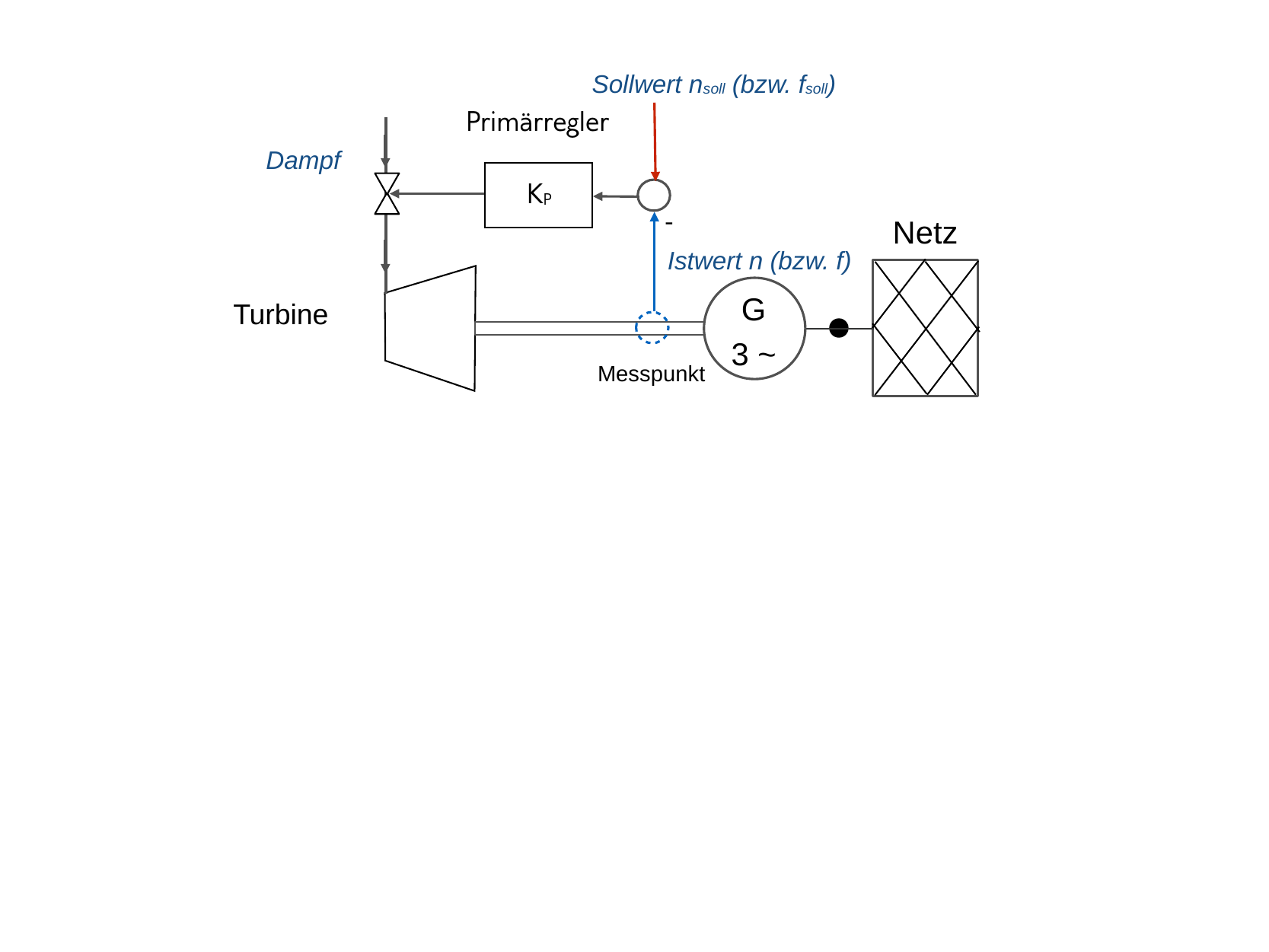

Sollwert nsoll (bzw. fsoll)
Primärregler

Dampf

KP

-
Netz

Istwert n (bzw. f)

G
3 ~
Turbine

Messpunkt